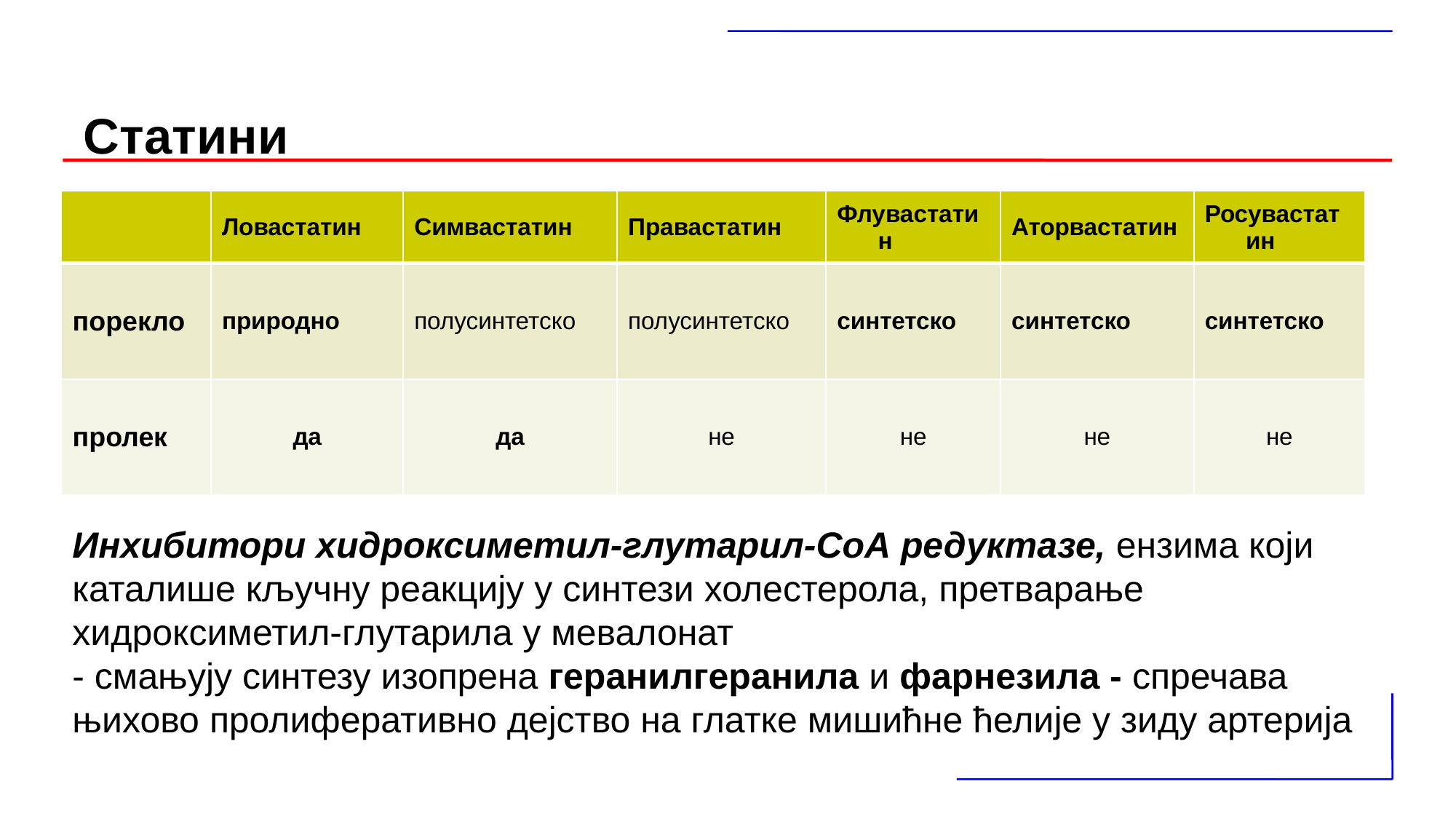

# Статини
|  | Ловастатин | Симвастатин | Правастатин | Флувастатин | Аторвастатин | Росувастатин |
| --- | --- | --- | --- | --- | --- | --- |
| порекло | природно | полусинтетско | полусинтетско | синтетско | синтетско | синтетско |
| пролек | да | да | не | не | не | не |
Инхибитори хидроксиметил-глутарил-СоА редуктазе, ензима који каталише кључну реакцију у синтези холестерола, претварање хидроксиметил-глутарила у мевалонат
- смањују синтезу изопрена геранилгеранила и фарнезила - спречава њихово пролиферативно дејство на глатке мишићне ћелије у зиду артерија